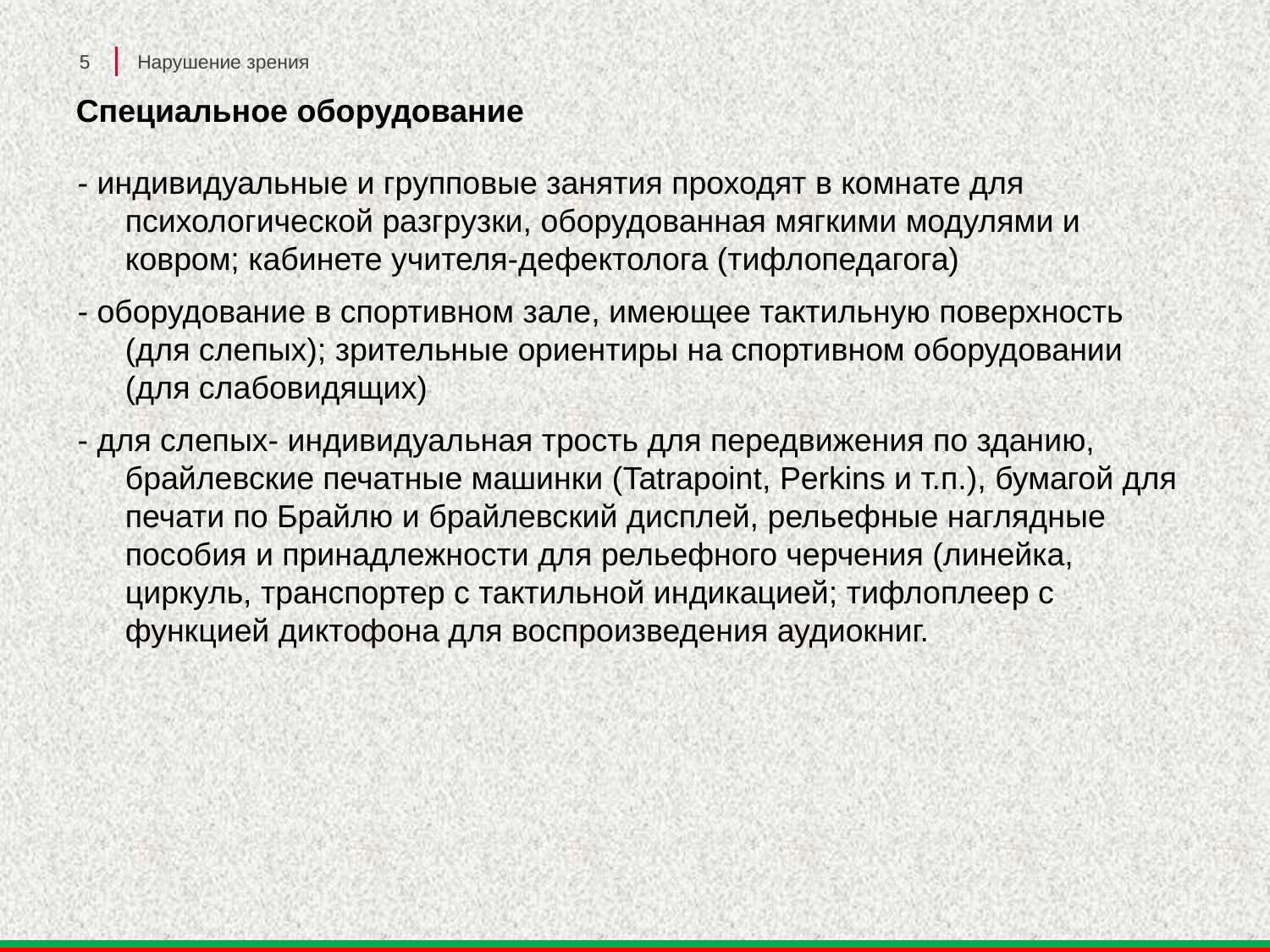

5
Нарушение зрения
# Специальное оборудование
- индивидуальные и групповые занятия проходят в комнате для психологической разгрузки, оборудованная мягкими модулями и ковром; кабинете учителя-дефектолога (тифлопедагога)
- оборудование в спортивном зале, имеющее тактильную поверхность (для слепых); зрительные ориентиры на спортивном оборудовании (для слабовидящих)
- для слепых- индивидуальная трость для передвижения по зданию, брайлевские печатные машинки (Tatrapoint, Perkins и т.п.), бумагой для печати по Брайлю и брайлевский дисплей, рельефные наглядные пособия и принадлежности для рельефного черчения (линейка, циркуль, транспортер с тактильной индикацией; тифлоплеер с функцией диктофона для воспроизведения аудиокниг.